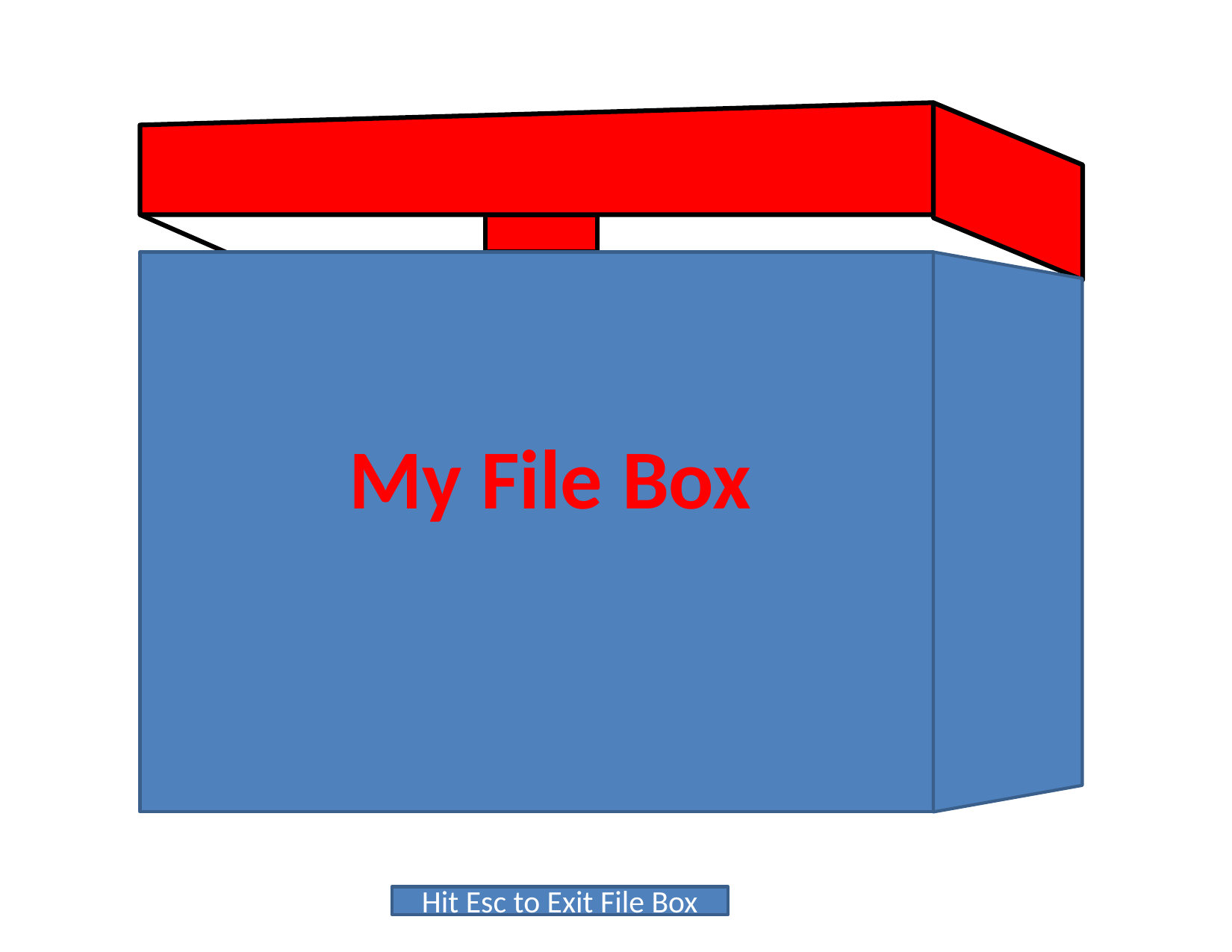

My File Box
Hit Esc to Exit File Box